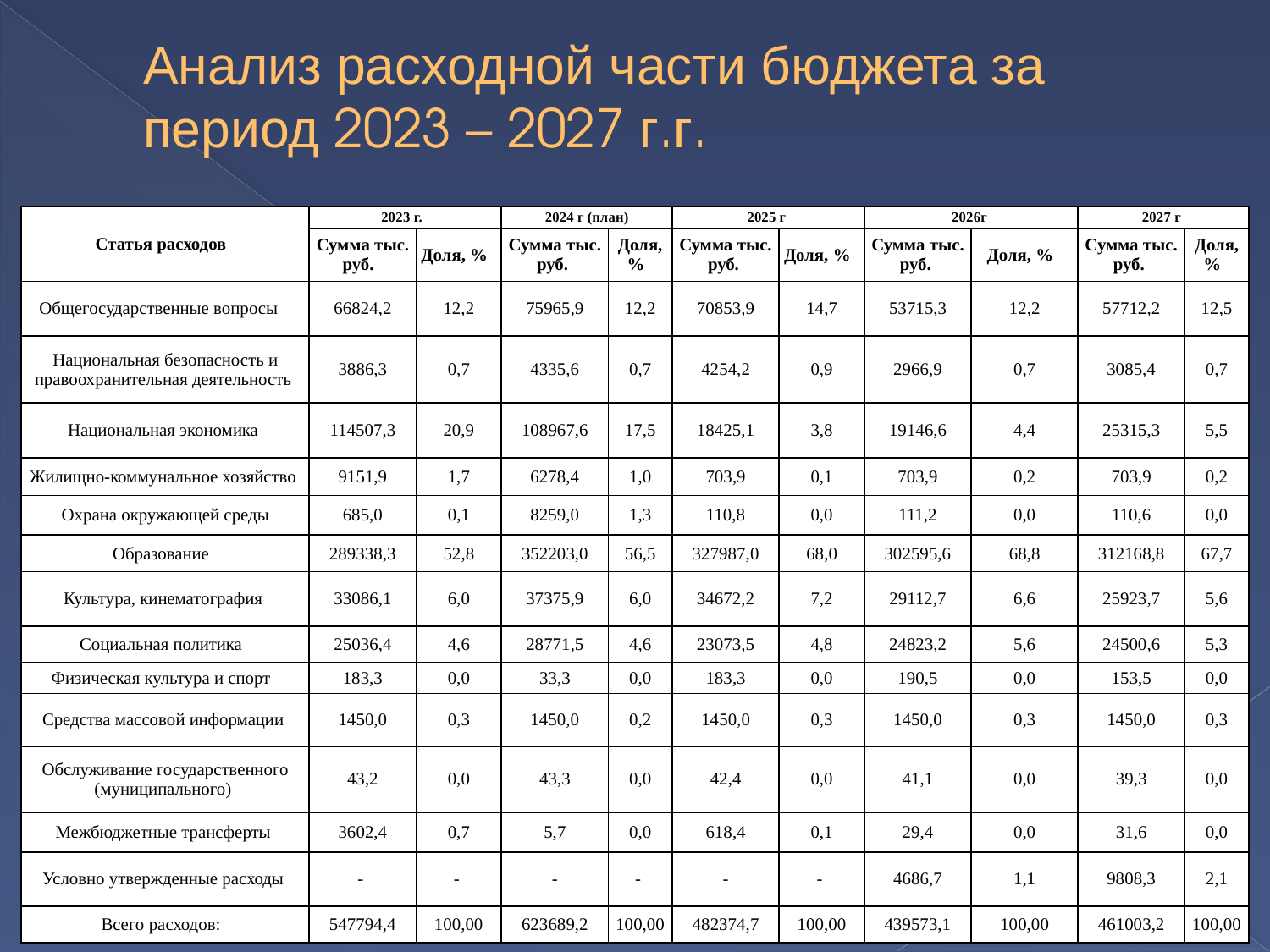

# Анализ расходной части бюджета за период 2023 – 2027 г.г.
| Статья расходов | 2023 г. |  | 2024 г (план) |  | 2025 г |  | 2026г |  | 2027 г |  |
| --- | --- | --- | --- | --- | --- | --- | --- | --- | --- | --- |
|  | Сумма тыс. руб. | Доля, % | Сумма тыс. руб. | Доля, % | Сумма тыс. руб. | Доля, % | Сумма тыс. руб. | Доля, % | Сумма тыс. руб. | Доля, % |
| Общегосударственные вопросы | 66824,2 | 12,2 | 75965,9 | 12,2 | 70853,9 | 14,7 | 53715,3 | 12,2 | 57712,2 | 12,5 |
| Национальная безопасность и правоохранительная деятельность | 3886,3 | 0,7 | 4335,6 | 0,7 | 4254,2 | 0,9 | 2966,9 | 0,7 | 3085,4 | 0,7 |
| Национальная экономика | 114507,3 | 20,9 | 108967,6 | 17,5 | 18425,1 | 3,8 | 19146,6 | 4,4 | 25315,3 | 5,5 |
| Жилищно-коммунальное хозяйство | 9151,9 | 1,7 | 6278,4 | 1,0 | 703,9 | 0,1 | 703,9 | 0,2 | 703,9 | 0,2 |
| Охрана окружающей среды | 685,0 | 0,1 | 8259,0 | 1,3 | 110,8 | 0,0 | 111,2 | 0,0 | 110,6 | 0,0 |
| Образование | 289338,3 | 52,8 | 352203,0 | 56,5 | 327987,0 | 68,0 | 302595,6 | 68,8 | 312168,8 | 67,7 |
| Культура, кинематография | 33086,1 | 6,0 | 37375,9 | 6,0 | 34672,2 | 7,2 | 29112,7 | 6,6 | 25923,7 | 5,6 |
| Социальная политика | 25036,4 | 4,6 | 28771,5 | 4,6 | 23073,5 | 4,8 | 24823,2 | 5,6 | 24500,6 | 5,3 |
| Физическая культура и спорт | 183,3 | 0,0 | 33,3 | 0,0 | 183,3 | 0,0 | 190,5 | 0,0 | 153,5 | 0,0 |
| Средства массовой информации | 1450,0 | 0,3 | 1450,0 | 0,2 | 1450,0 | 0,3 | 1450,0 | 0,3 | 1450,0 | 0,3 |
| Обслуживание государственного (муниципального) | 43,2 | 0,0 | 43,3 | 0,0 | 42,4 | 0,0 | 41,1 | 0,0 | 39,3 | 0,0 |
| Межбюджетные трансферты | 3602,4 | 0,7 | 5,7 | 0,0 | 618,4 | 0,1 | 29,4 | 0,0 | 31,6 | 0,0 |
| Условно утвержденные расходы | - | - | - | - | - | - | 4686,7 | 1,1 | 9808,3 | 2,1 |
| Всего расходов: | 547794,4 | 100,00 | 623689,2 | 100,00 | 482374,7 | 100,00 | 439573,1 | 100,00 | 461003,2 | 100,00 |